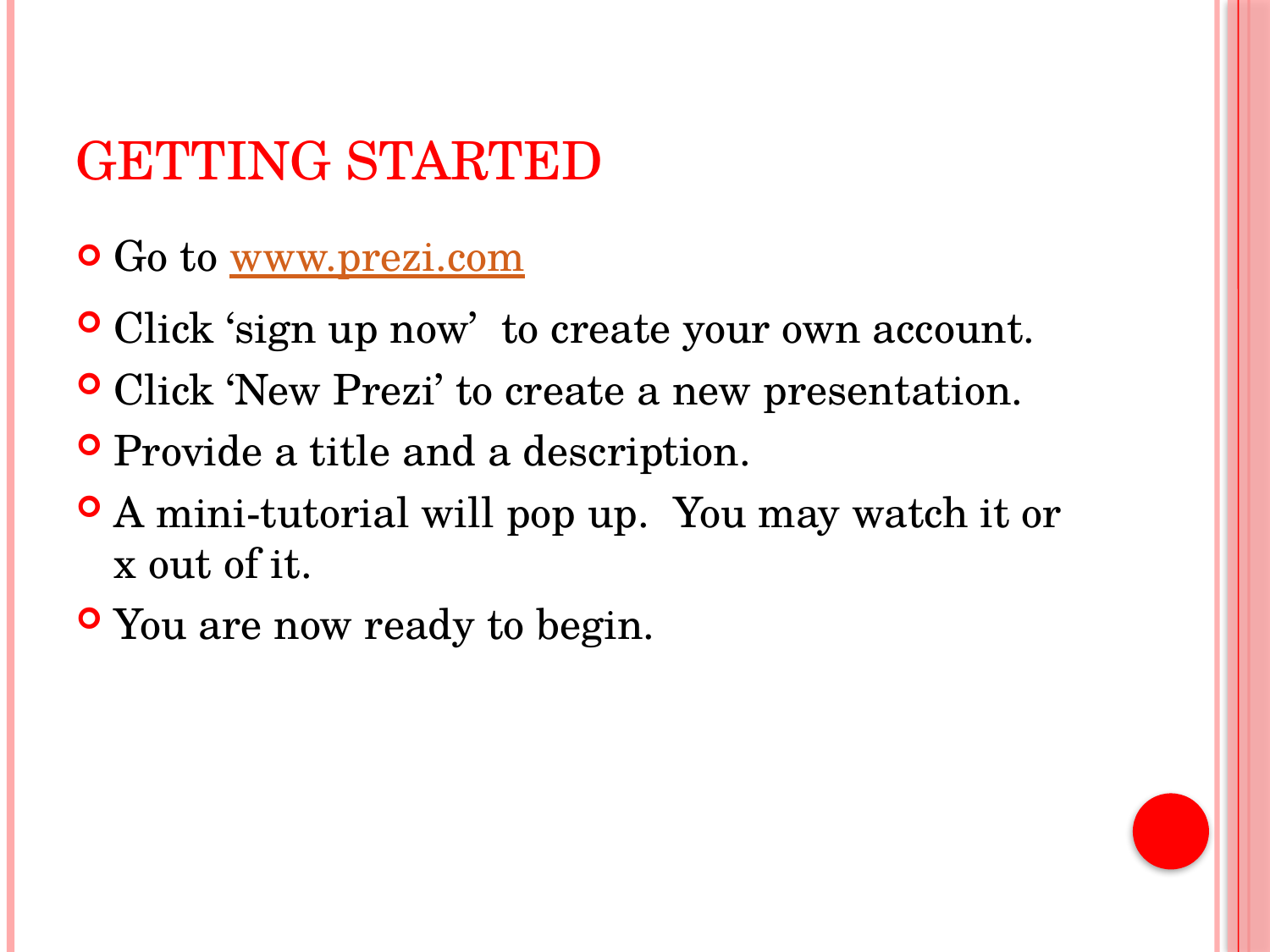

# Getting Started
Go to www.prezi.com
Click ‘sign up now’  to create your own account.
Click ‘New Prezi’ to create a new presentation.
Provide a title and a description.
A mini-tutorial will pop up.  You may watch it or x out of it.
You are now ready to begin.